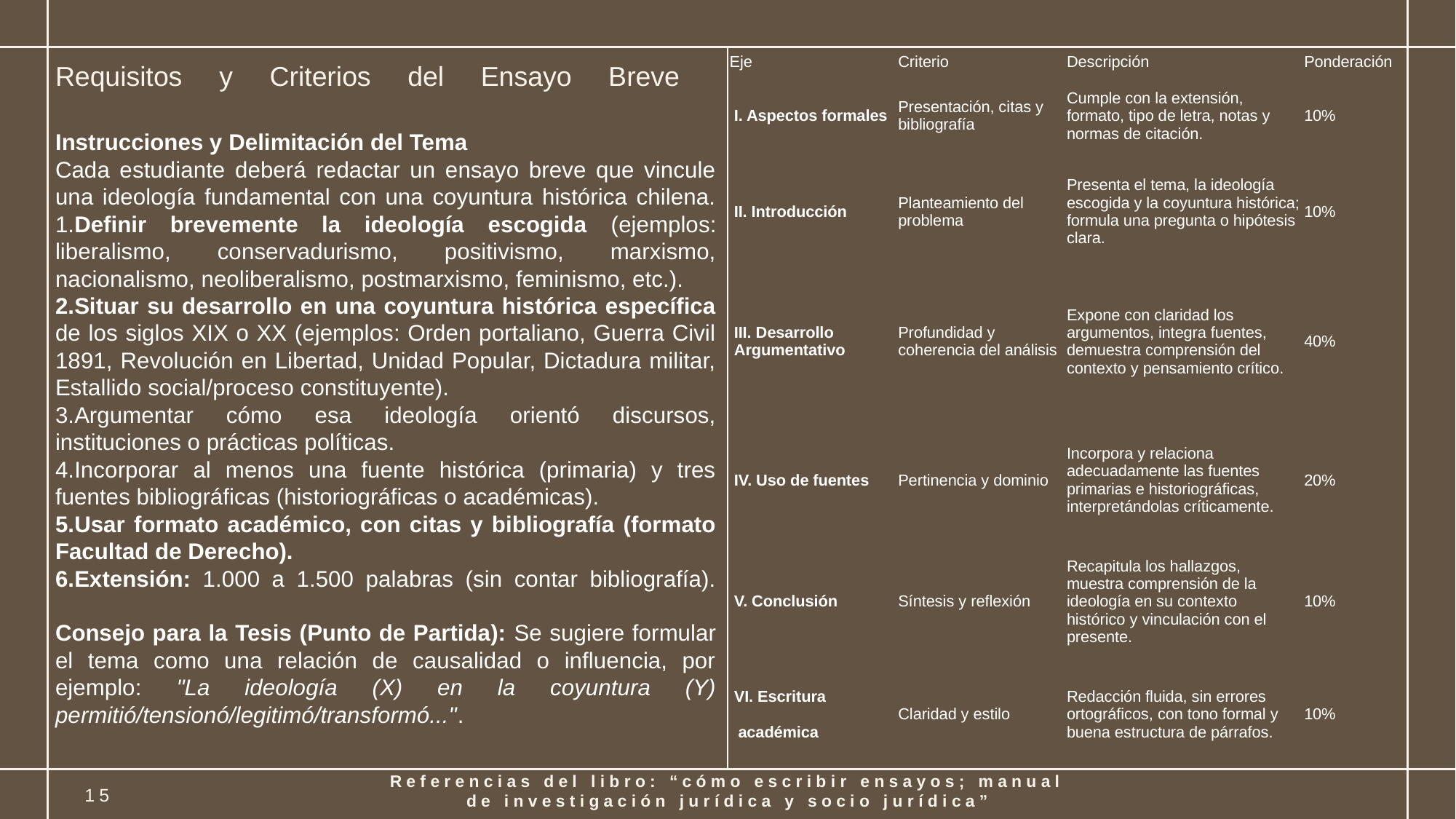

# Requisitos y Criterios del Ensayo Breve Instrucciones y Delimitación del Tema
Cada estudiante deberá redactar un ensayo breve que vincule una ideología fundamental con una coyuntura histórica chilena.
1.Definir brevemente la ideología escogida (ejemplos: liberalismo, conservadurismo, positivismo, marxismo, nacionalismo, neoliberalismo, postmarxismo, feminismo, etc.).
Situar su desarrollo en una coyuntura histórica específica de los siglos XIX o XX (ejemplos: Orden portaliano, Guerra Civil 1891, Revolución en Libertad, Unidad Popular, Dictadura militar, Estallido social/proceso constituyente).
Argumentar cómo esa ideología orientó discursos, instituciones o prácticas políticas.
Incorporar al menos una fuente histórica (primaria) y tres fuentes bibliográficas (historiográficas o académicas).
Usar formato académico, con citas y bibliografía (formato Facultad de Derecho).
Extensión: 1.000 a 1.500 palabras (sin contar bibliografía).
Consejo para la Tesis (Punto de Partida): Se sugiere formular el tema como una relación de causalidad o influencia, por ejemplo: "La ideología (X) en la coyuntura (Y) permitió/tensionó/legitimó/transformó...".

| Eje | Criterio | Descripción | Ponderación |
| --- | --- | --- | --- |
| I. Aspectos formales | Presentación, citas y bibliografía | Cumple con la extensión, formato, tipo de letra, notas y normas de citación. | 10% |
| II. Introducción | Planteamiento del problema | Presenta el tema, la ideología escogida y la coyuntura histórica; formula una pregunta o hipótesis clara. | 10% |
| III. Desarrollo Argumentativo | Profundidad y coherencia del análisis | Expone con claridad los argumentos, integra fuentes, demuestra comprensión del contexto y pensamiento crítico. | 40% |
| IV. Uso de fuentes | Pertinencia y dominio | Incorpora y relaciona adecuadamente las fuentes primarias e historiográficas, interpretándolas críticamente. | 20% |
| V. Conclusión | Síntesis y reflexión | Recapitula los hallazgos, muestra comprensión de la ideología en su contexto histórico y vinculación con el presente. | 10% |
| VI. Escritura académica | Claridad y estilo | Redacción fluida, sin errores ortográficos, con tono formal y buena estructura de párrafos. | 10% |
15

Referencias del libro: “cómo escribir ensayos; manual de investigación jurídica y socio jurídica”